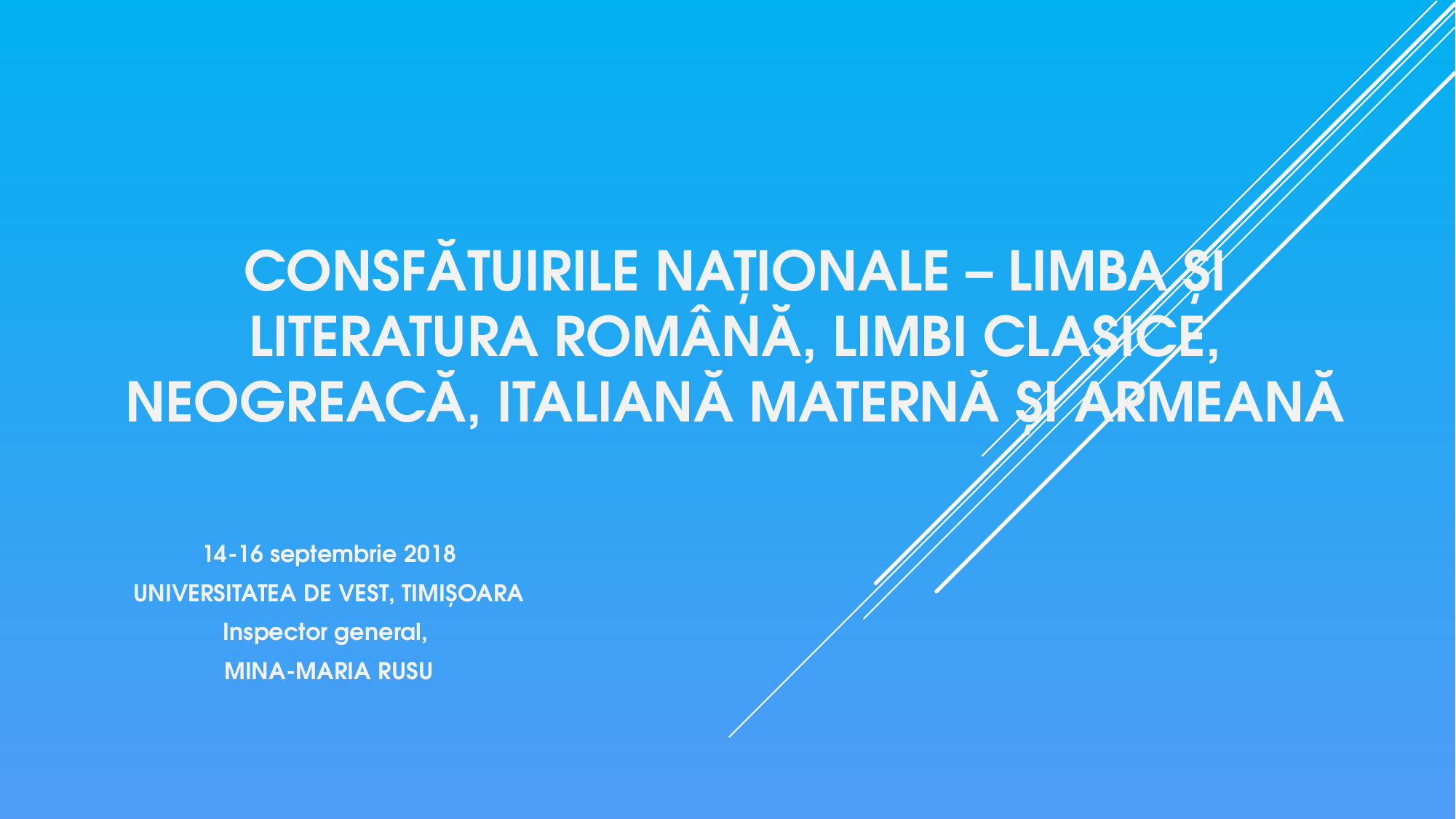

# CONSFĂTUIRILE NAȚIONALE – LIMBA ȘI LITERATURA ROMÂNĂ, LIMBI CLASICE, NEOGREACĂ, ITALIANĂ MATERNĂ ȘI ARMEANĂ
14-16 septembrie 2018
UNIVERSITATEA DE VEST, TIMIȘOARA
Inspector general,
MINA-MARIA RUSU